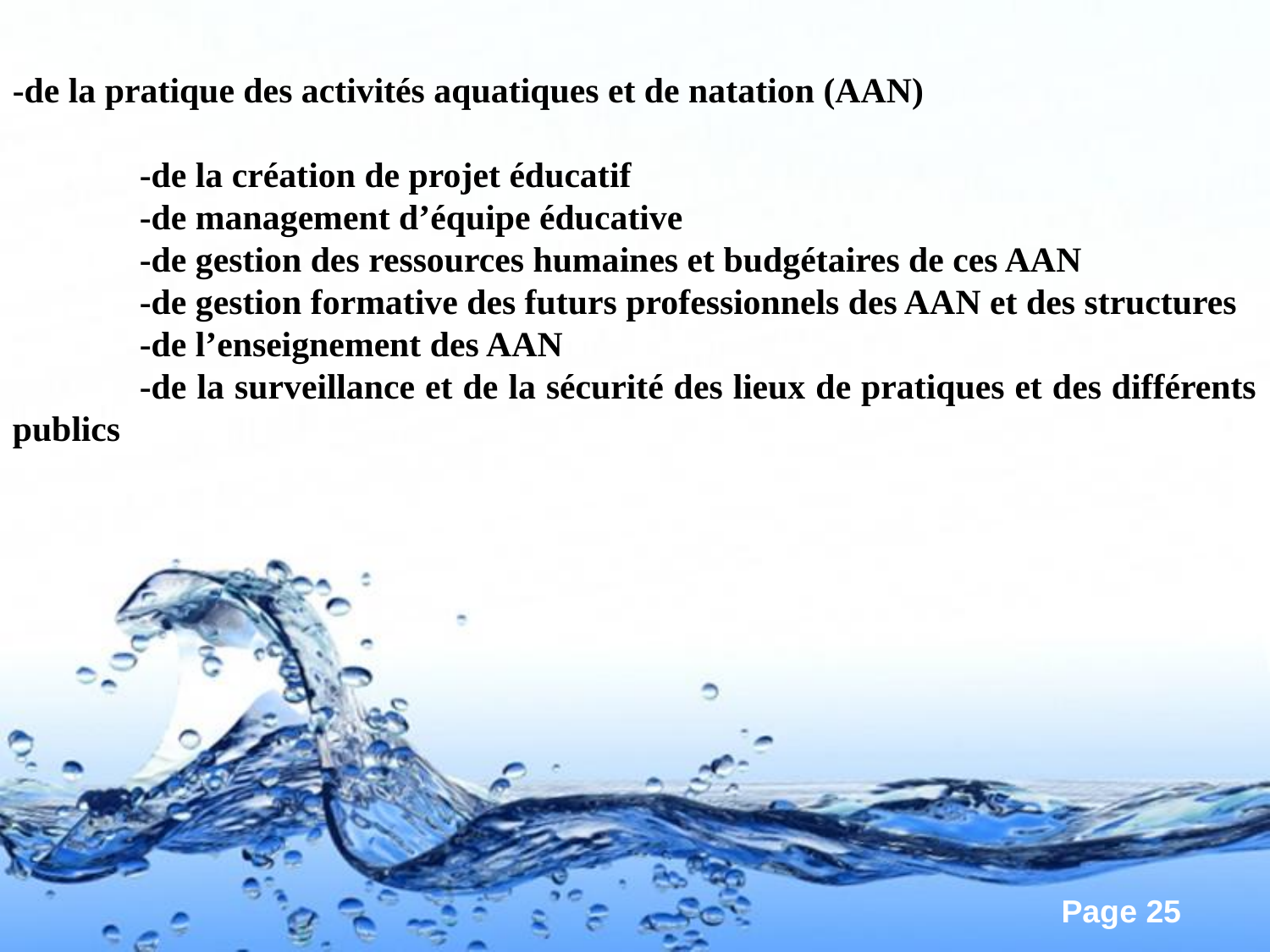

-de la pratique des activités aquatiques et de natation (AAN)

	-de la création de projet éducatif
	-de management d’équipe éducative
	-de gestion des ressources humaines et budgétaires de ces AAN
	-de gestion formative des futurs professionnels des AAN et des structures
	-de l’enseignement des AAN
	-de la surveillance et de la sécurité des lieux de pratiques et des différents publics